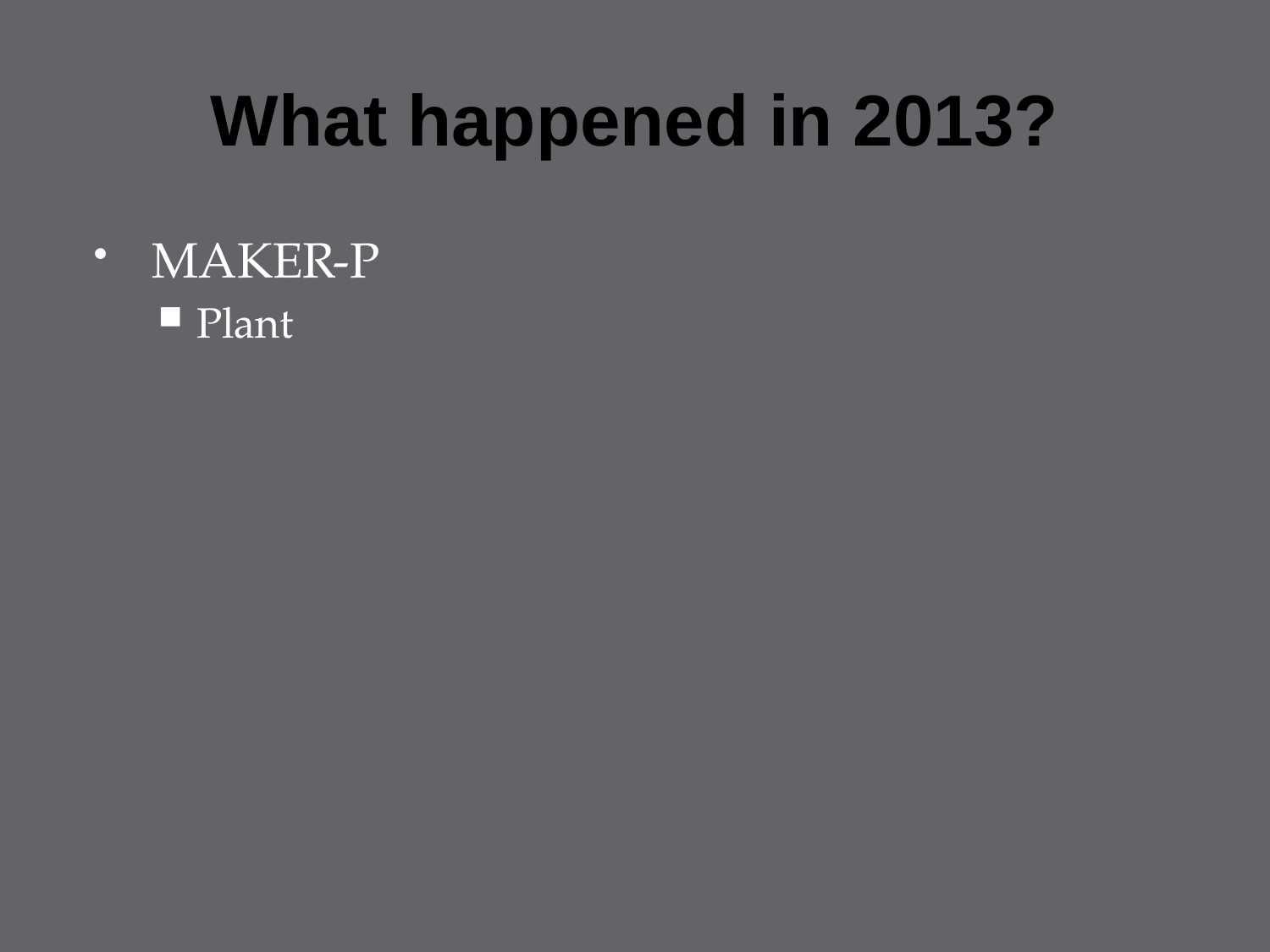

# What happened in 2013?
MAKER-P
Plant